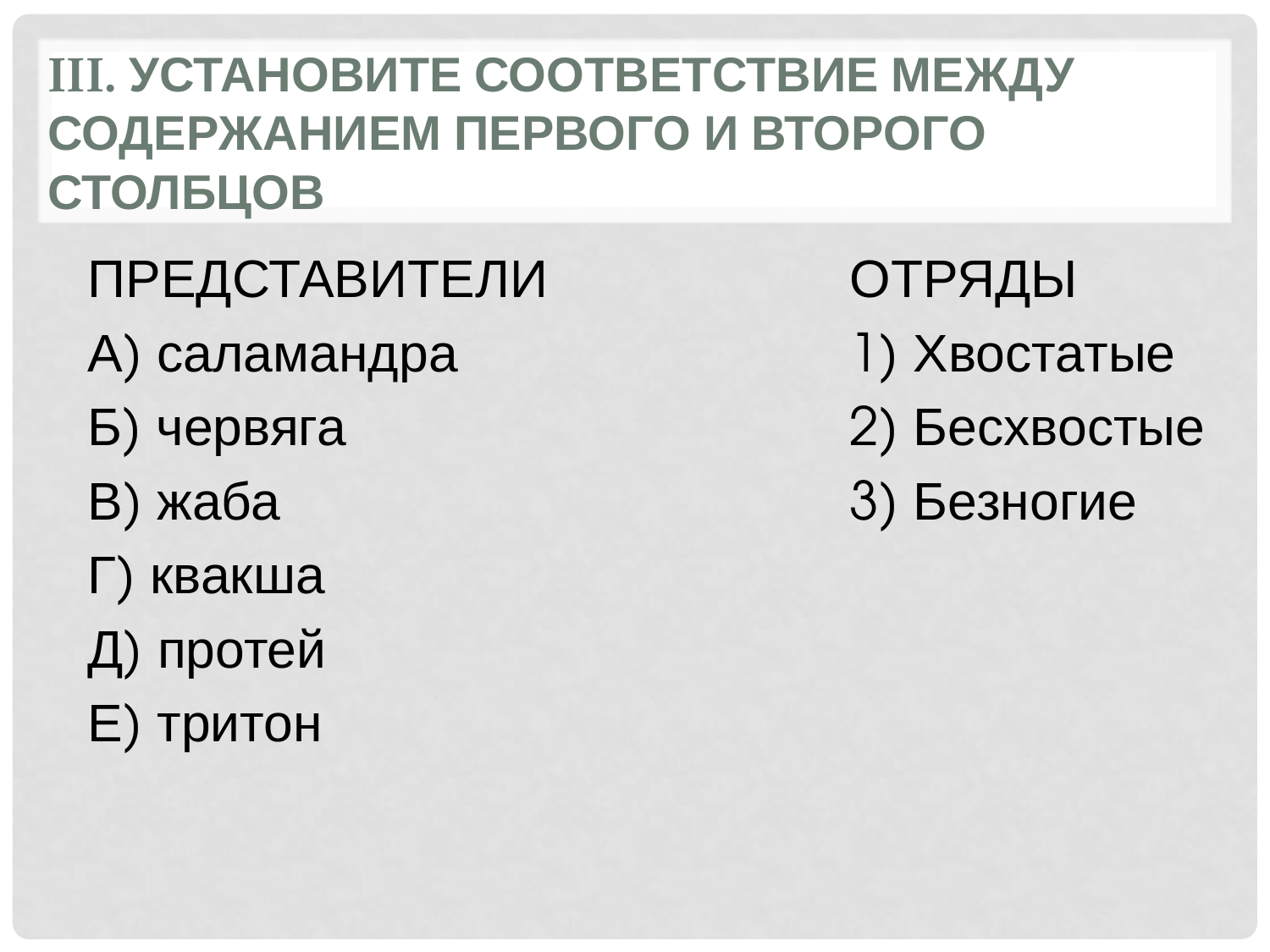

# III. Установите соответствие между содержанием первого и второго столбцов
ПРЕДСТАВИТЕЛИ			ОТРЯДЫ
А) саламандра 			1) Хвостатые
Б) червяга				2) Бесхвостые
В) жаба 					3) Безногие
Г) квакша
Д) протей
Е) тритон